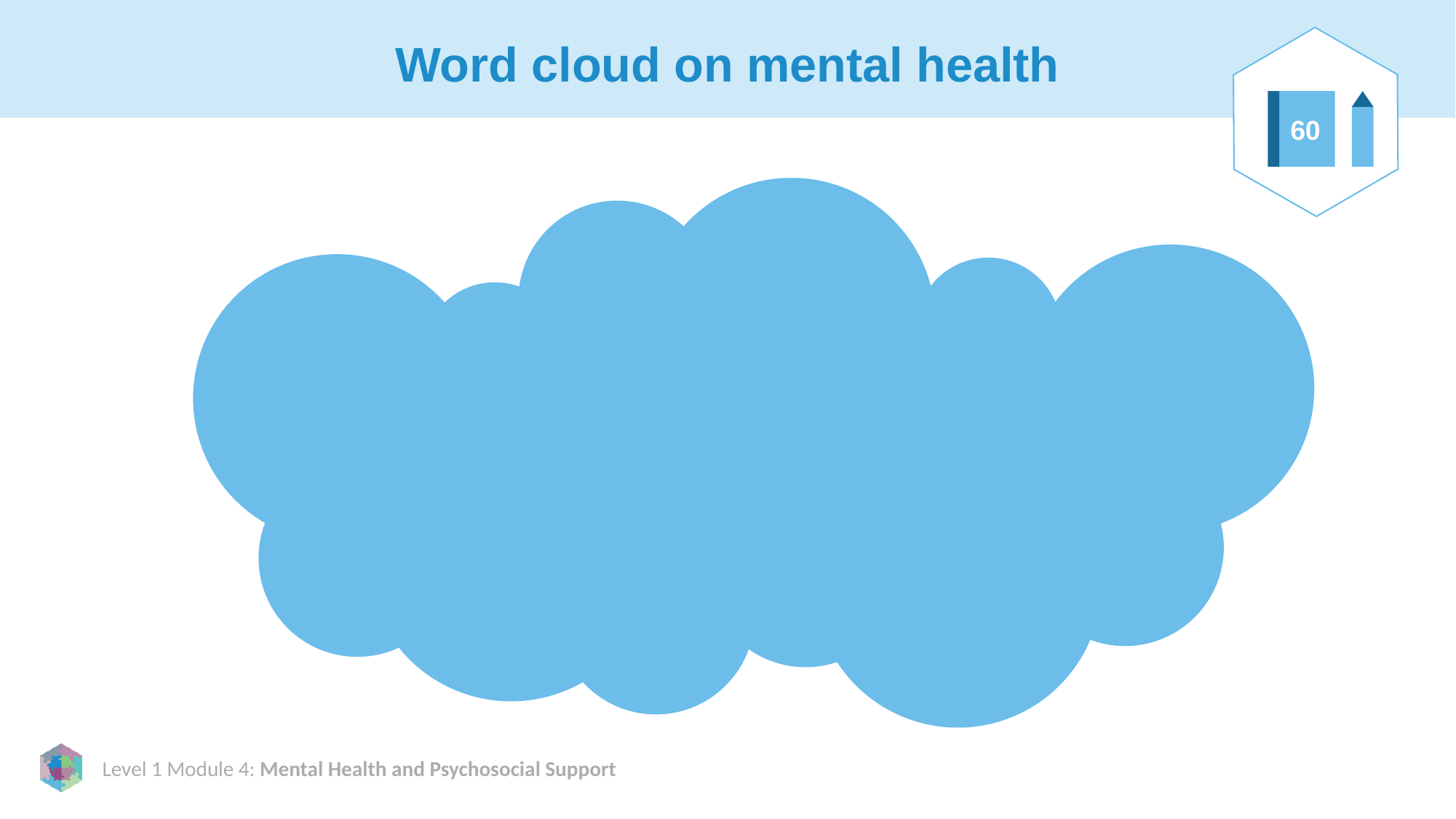

# Word cloud on mental health

60